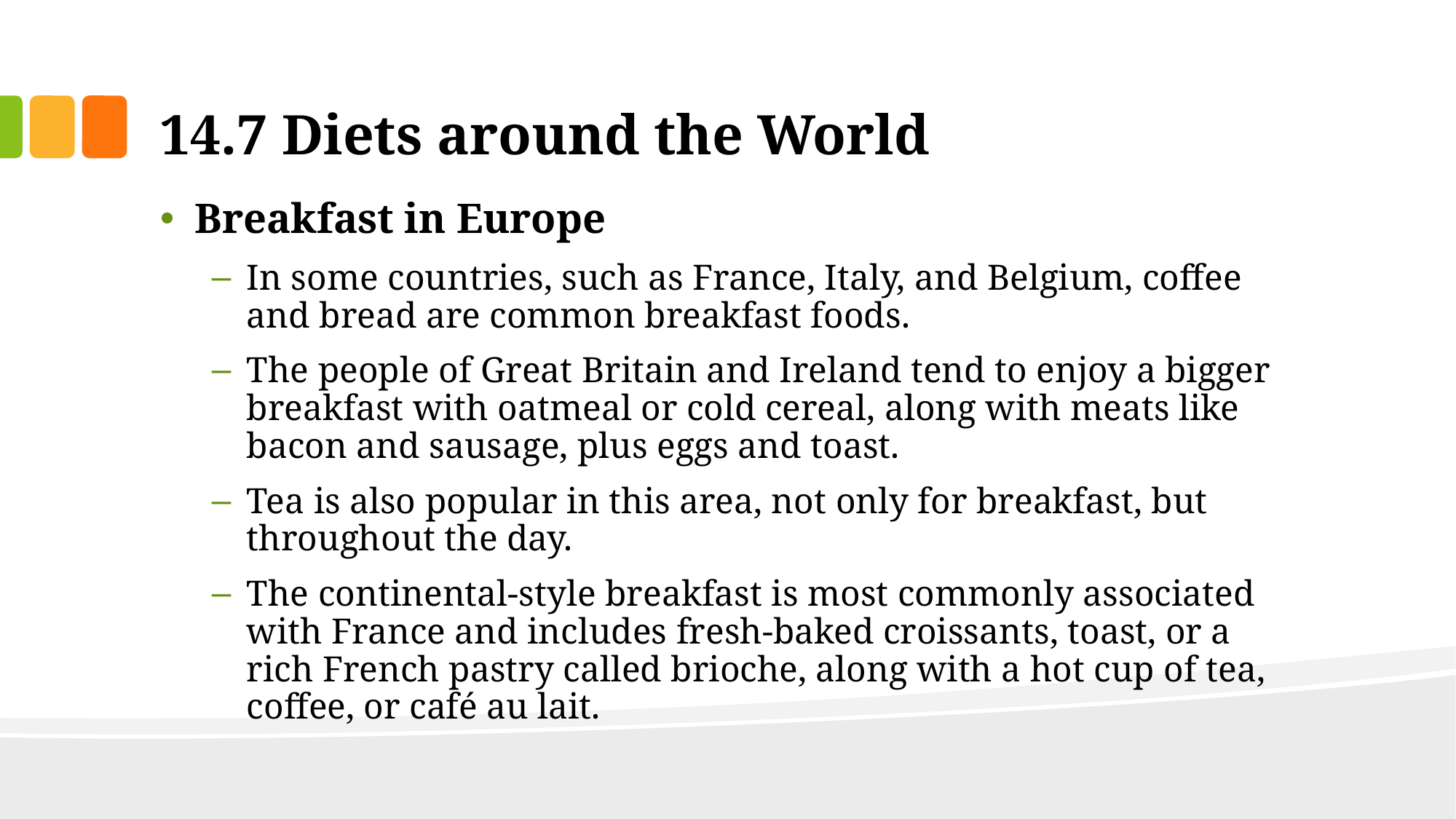

# 14.7 Diets around the World
Breakfast in Europe
In some countries, such as France, Italy, and Belgium, coffee and bread are common breakfast foods.
The people of Great Britain and Ireland tend to enjoy a bigger breakfast with oatmeal or cold cereal, along with meats like bacon and sausage, plus eggs and toast.
Tea is also popular in this area, not only for breakfast, but throughout the day.
The continental-style breakfast is most commonly associated with France and includes fresh-baked croissants, toast, or a rich French pastry called brioche, along with a hot cup of tea, coffee, or café au lait.